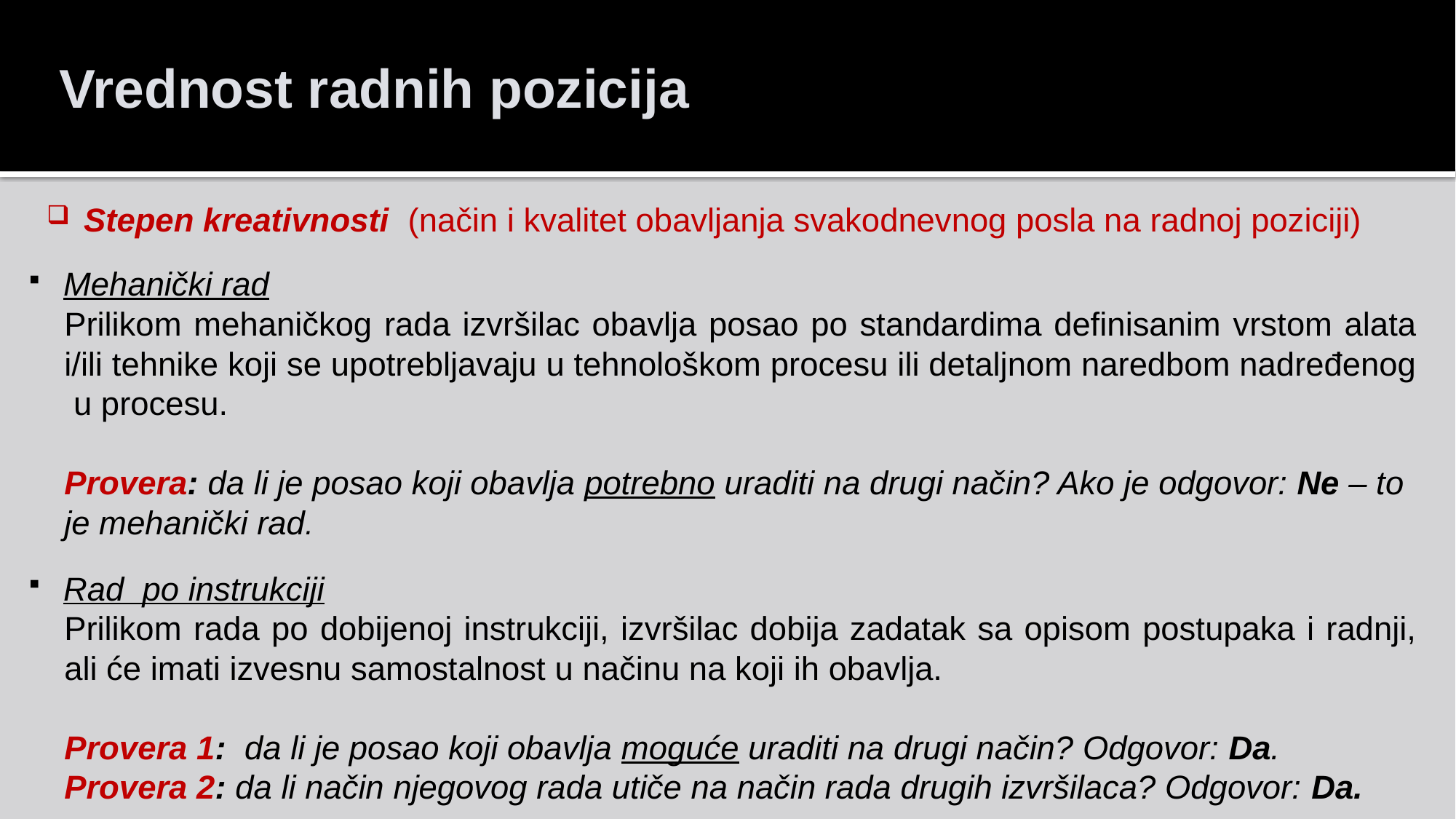

Vrednost radnih pozicija

Stepen kreativnosti  (način i kvalitet obavljanja svakodnevnog posla na radnoj poziciji)

Mehanički rad
Prilikom mehaničkog rada izvršilac obavlja posao po standardima definisanim vrstom alata i/ili tehnike koji se upotrebljavaju u tehnološkom procesu ili detaljnom naredbom nadređenog  u procesu.

Provera: da li je posao koji obavlja potrebno uraditi na drugi način? Ako je odgovor: Ne – to je mehanički rad.

Rad  po instrukciji
Prilikom rada po dobijenoj instrukciji, izvršilac dobija zadatak sa opisom postupaka i radnji, ali će imati izvesnu samostalnost u načinu na koji ih obavlja.

Provera 1:  da li je posao koji obavlja moguće uraditi na drugi način? Odgovor: Da.
Provera 2: da li način njegovog rada utiče na način rada drugih izvršilaca? Odgovor: Da.